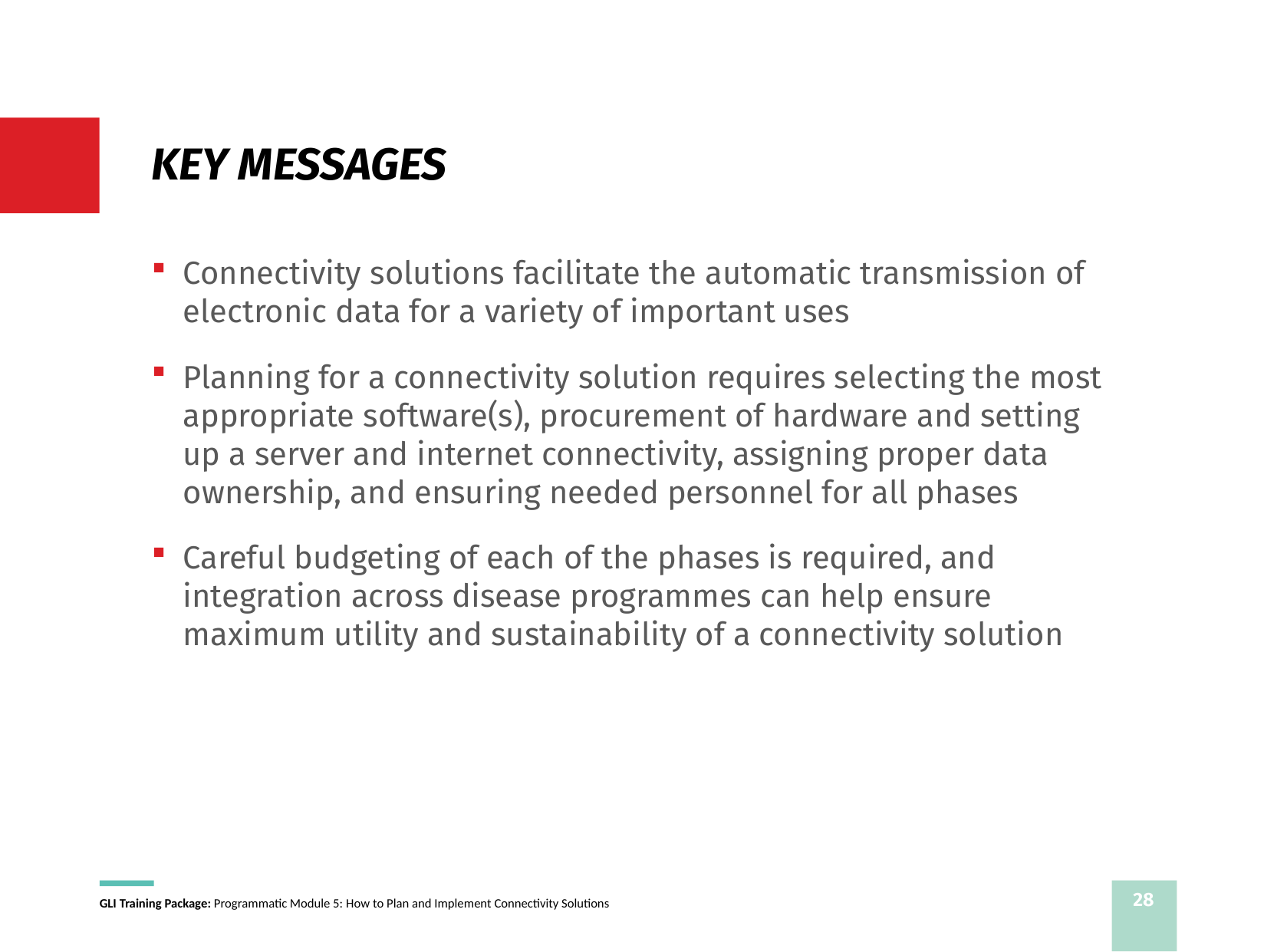

# KEY MESSAGES
Connectivity solutions facilitate the automatic transmission of electronic data for a variety of important uses
Planning for a connectivity solution requires selecting the most appropriate software(s), procurement of hardware and setting up a server and internet connectivity, assigning proper data ownership, and ensuring needed personnel for all phases
Careful budgeting of each of the phases is required, and integration across disease programmes can help ensure maximum utility and sustainability of a connectivity solution